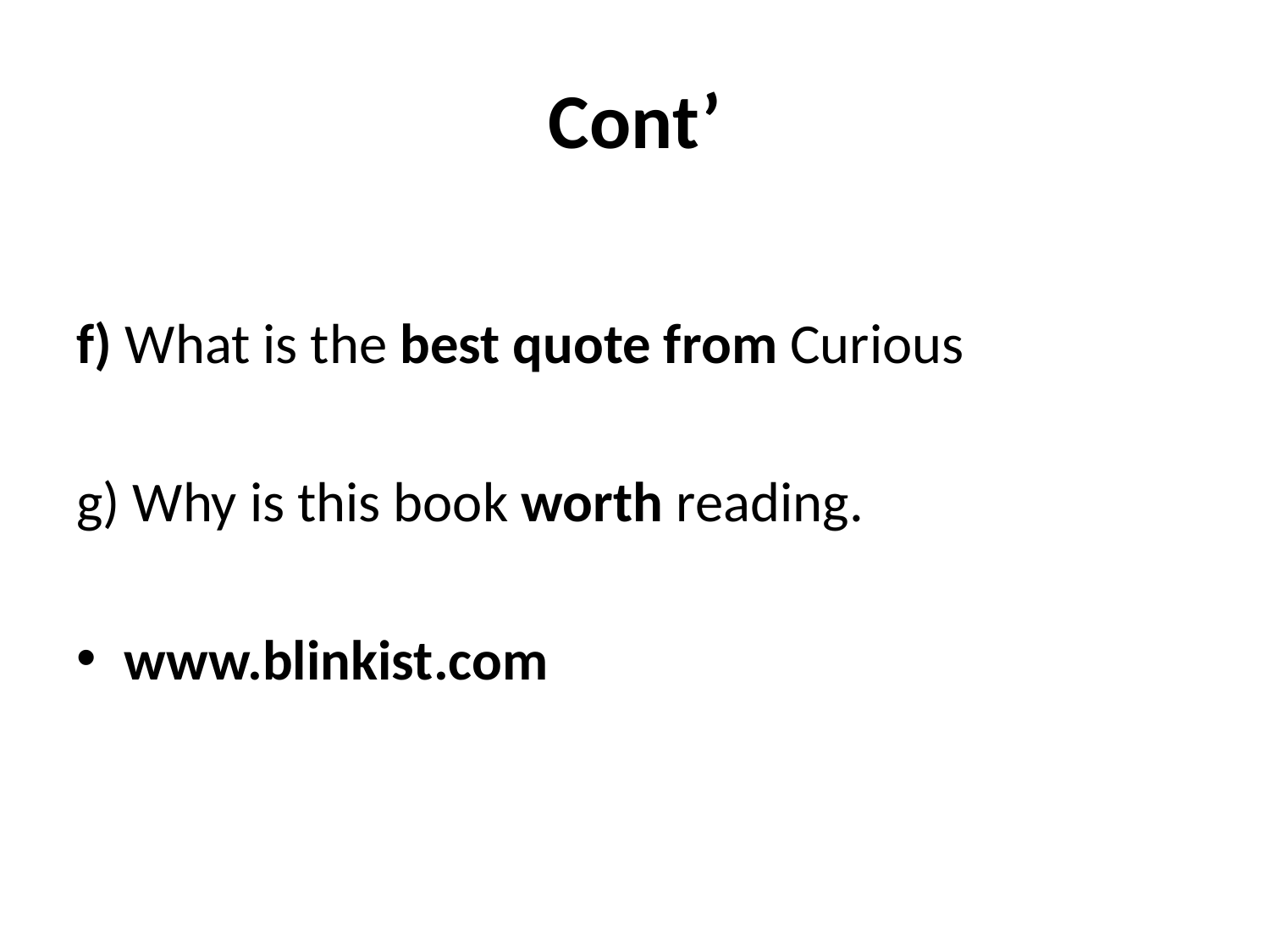

# Cont’

f) What is the best quote from Curious

g) Why is this book worth reading.

www.blinkist.com